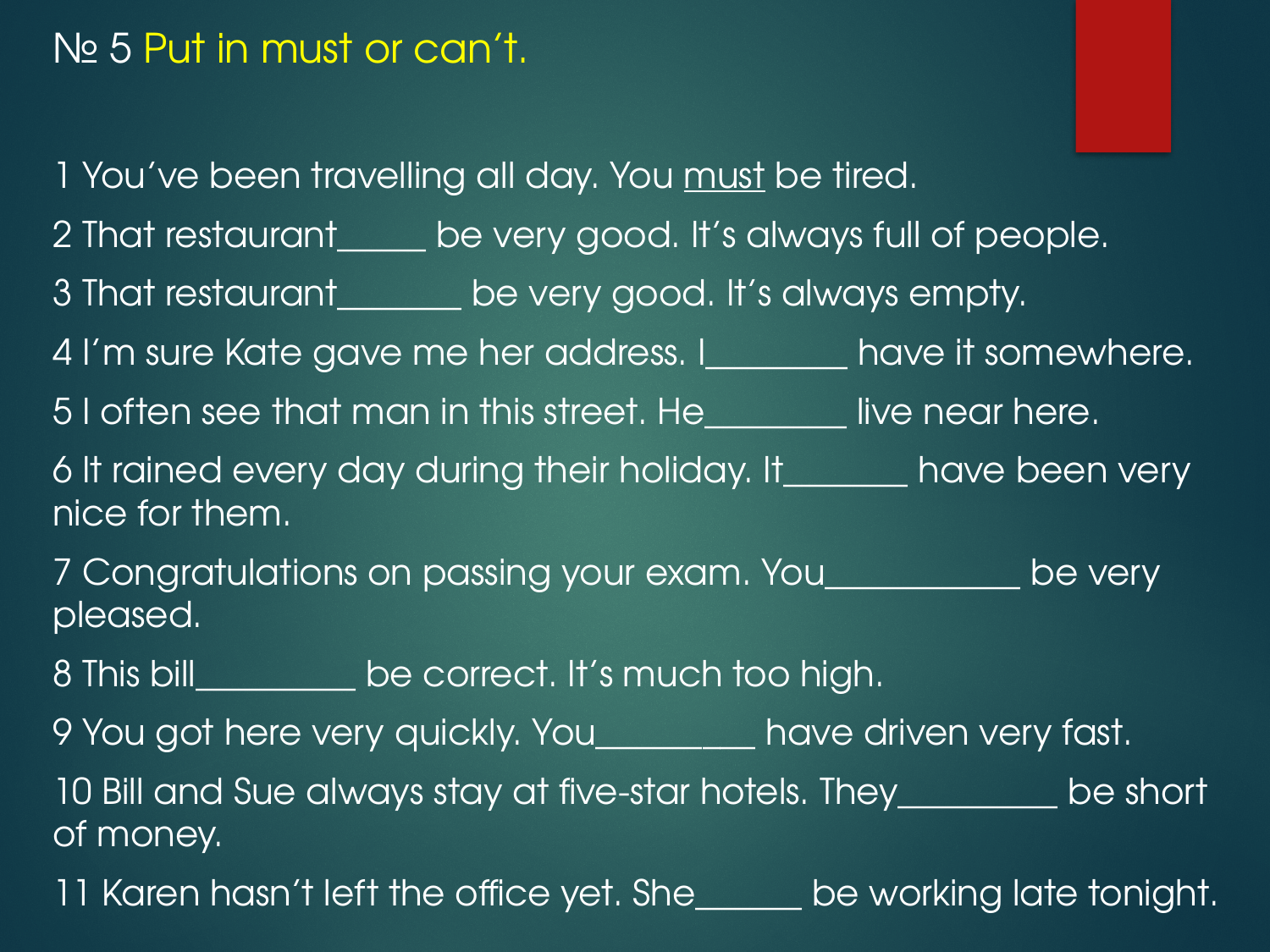

№ 5 Put in must or can’t.
1 You’ve been travelling all day. You must be tired.
2 That restaurant_____ be very good. It’s always full of people.
3 That restaurant_______ be very good. It’s always empty.
4 I’m sure Kate gave me her address. I________ have it somewhere.
5 I often see that man in this street. He________ live near here.
6 It rained every day during their holiday. It_______ have been very nice for them.
7 Congratulations on passing your exam. You___________ be very pleased.
8 This bill_________ be correct. It’s much too high.
9 You got here very quickly. You_________ have driven very fast.
10 Bill and Sue always stay at five-star hotels. They_________ be short of money.
11 Karen hasn’t left the office yet. She______ be working late tonight.